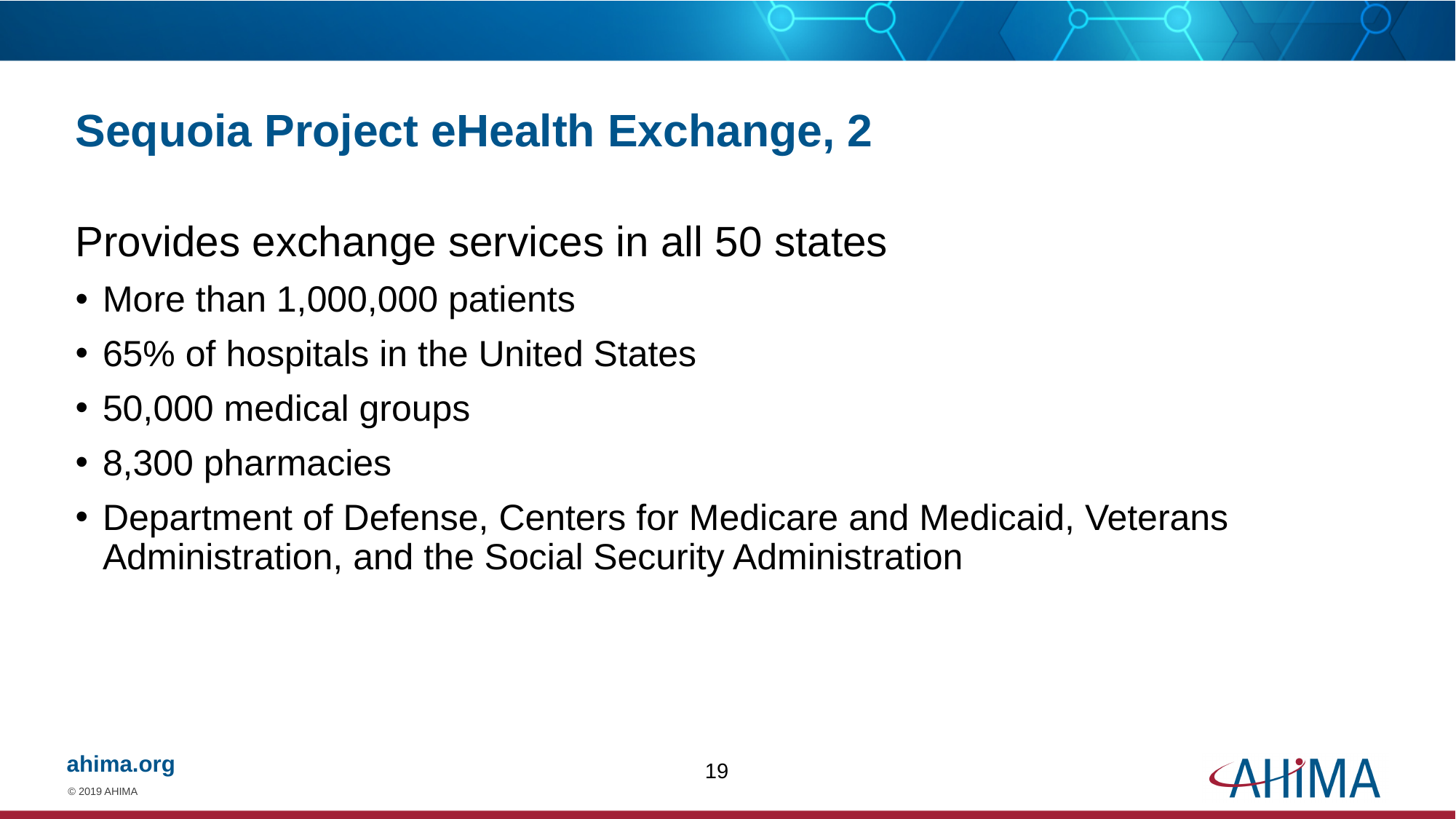

# Sequoia Project eHealth Exchange, 2
Provides exchange services in all 50 states
More than 1,000,000 patients
65% of hospitals in the United States
50,000 medical groups
8,300 pharmacies
Department of Defense, Centers for Medicare and Medicaid, Veterans Administration, and the Social Security Administration